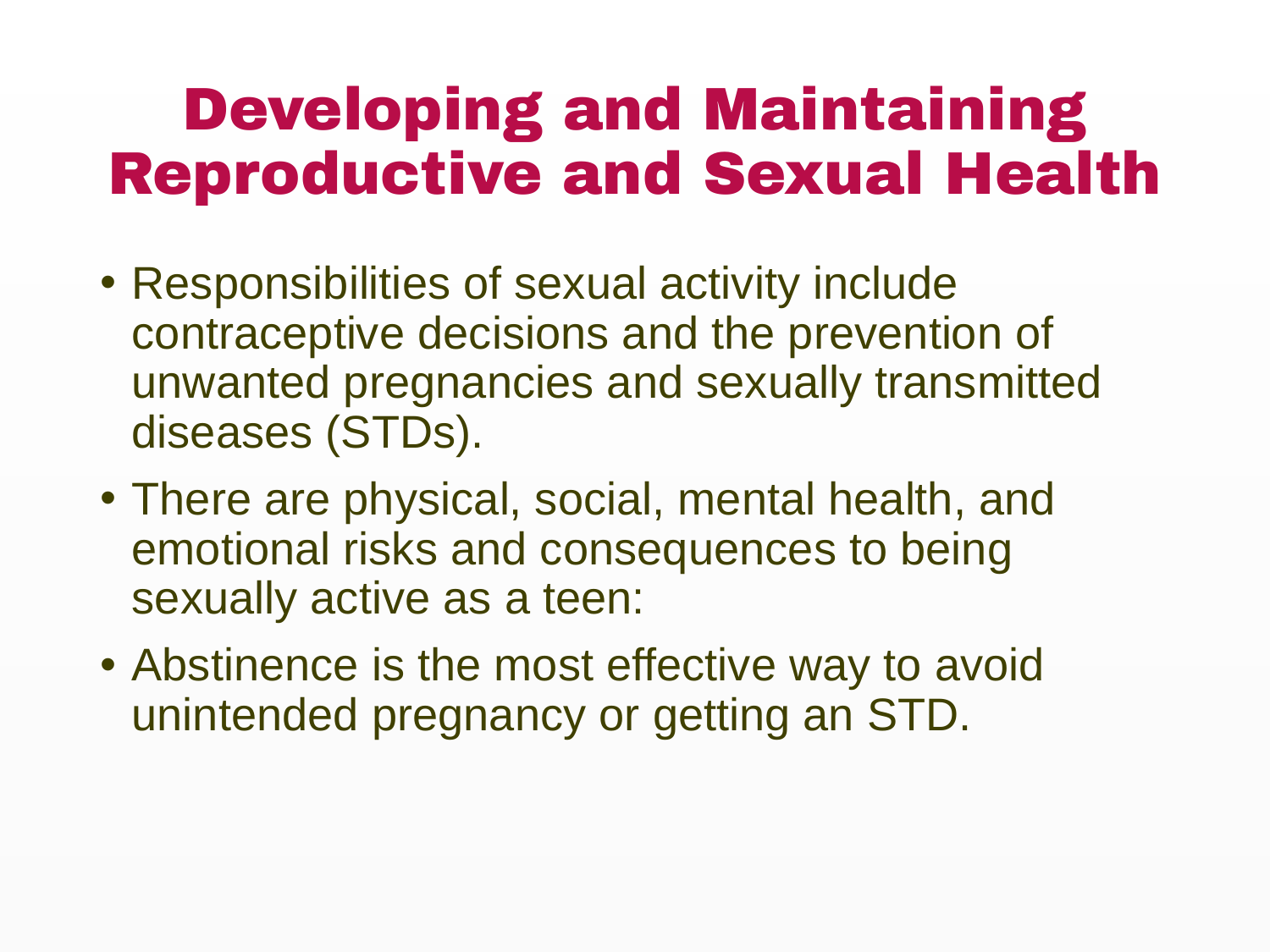

# Developing and Maintaining Reproductive and Sexual Health
Responsibilities of sexual activity include contraceptive decisions and the prevention of unwanted pregnancies and sexually transmitted diseases (STDs).
There are physical, social, mental health, and emotional risks and consequences to being sexually active as a teen:
Abstinence is the most effective way to avoid unintended pregnancy or getting an STD.